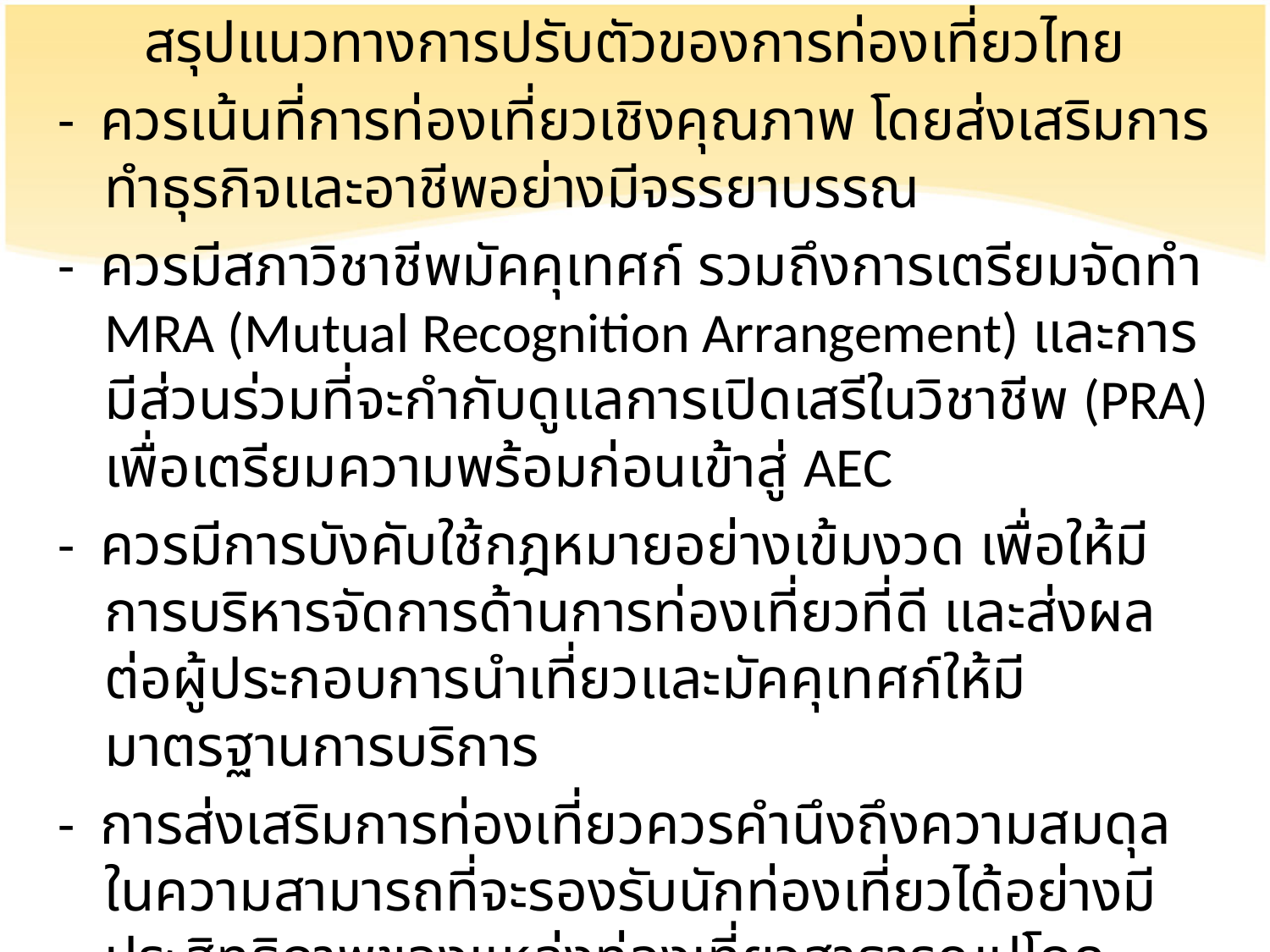

สรุปแนวทางการปรับตัวของการท่องเที่ยวไทย
-  ควรเน้นที่การท่องเที่ยวเชิงคุณภาพ โดยส่งเสริมการทำธุรกิจและอาชีพอย่างมีจรรยาบรรณ
-  ควรมีสภาวิชาชีพมัคคุเทศก์ รวมถึงการเตรียมจัดทำ MRA (Mutual Recognition Arrangement) และการมีส่วนร่วมที่จะกำกับดูแลการเปิดเสรีในวิชาชีพ (PRA) เพื่อเตรียมความพร้อมก่อนเข้าสู่ AEC
-  ควรมีการบังคับใช้กฎหมายอย่างเข้มงวด เพื่อให้มีการบริหารจัดการด้านการท่องเที่ยวที่ดี และส่งผลต่อผู้ประกอบการนำเที่ยวและมัคคุเทศก์ให้มีมาตรฐานการบริการ
-  การส่งเสริมการท่องเที่ยวควรคำนึงถึงความสมดุลในความสามารถที่จะรองรับนักท่องเที่ยวได้อย่างมีประสิทธิภาพของแหล่งท่องเที่ยวสาธารณูปโภค